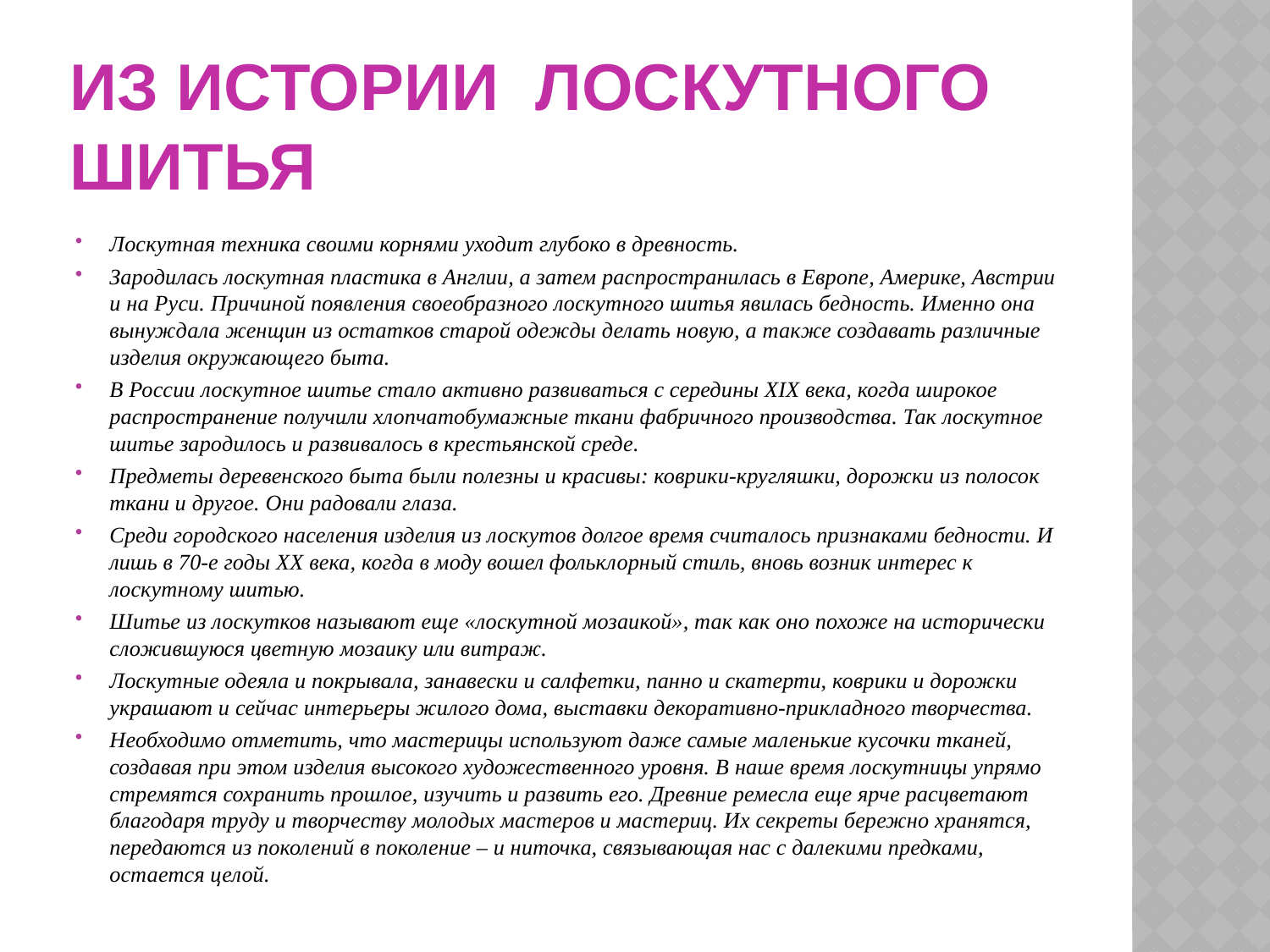

# ИЗ истории  лоскутного шитья
Лоскутная техника своими корнями уходит глубоко в древность.
Зародилась лоскутная пластика в Англии, а затем распространилась в Европе, Америке, Австрии и на Руси. Причиной появления своеобразного лоскутного шитья явилась бедность. Именно она вынуждала женщин из остатков старой одежды делать новую, а также создавать различные изделия окружающего быта.
В России лоскутное шитье стало активно развиваться с середины XIX века, когда широкое распространение получили хлопчатобумажные ткани фабричного производства. Так лоскутное шитье зародилось и развивалось в крестьянской среде.
Предметы деревенского быта были полезны и красивы: коврики-кругляшки, дорожки из полосок ткани и другое. Они радовали глаза.
Среди городского населения изделия из лоскутов долгое время считалось признаками бедности. И лишь в 70-е годы XX века, когда в моду вошел фольклорный стиль, вновь возник интерес к лоскутному шитью.
Шитье из лоскутков называют еще «лоскутной мозаикой», так как оно похоже на исторически сложившуюся цветную мозаику или витраж.
Лоскутные одеяла и покрывала, занавески и салфетки, панно и скатерти, коврики и дорожки украшают и сейчас интерьеры жилого дома, выставки декоративно-прикладного творчества.
Необходимо отметить, что мастерицы используют даже самые маленькие кусочки тканей, создавая при этом изделия высокого художественного уровня. В наше время лоскутницы упрямо стремятся сохранить прошлое, изучить и развить его. Древние ремесла еще ярче расцветают благодаря труду и творчеству молодых мастеров и мастериц. Их секреты бережно хранятся, передаются из поколений в поколение – и ниточка, связывающая нас с далекими предками, остается целой.